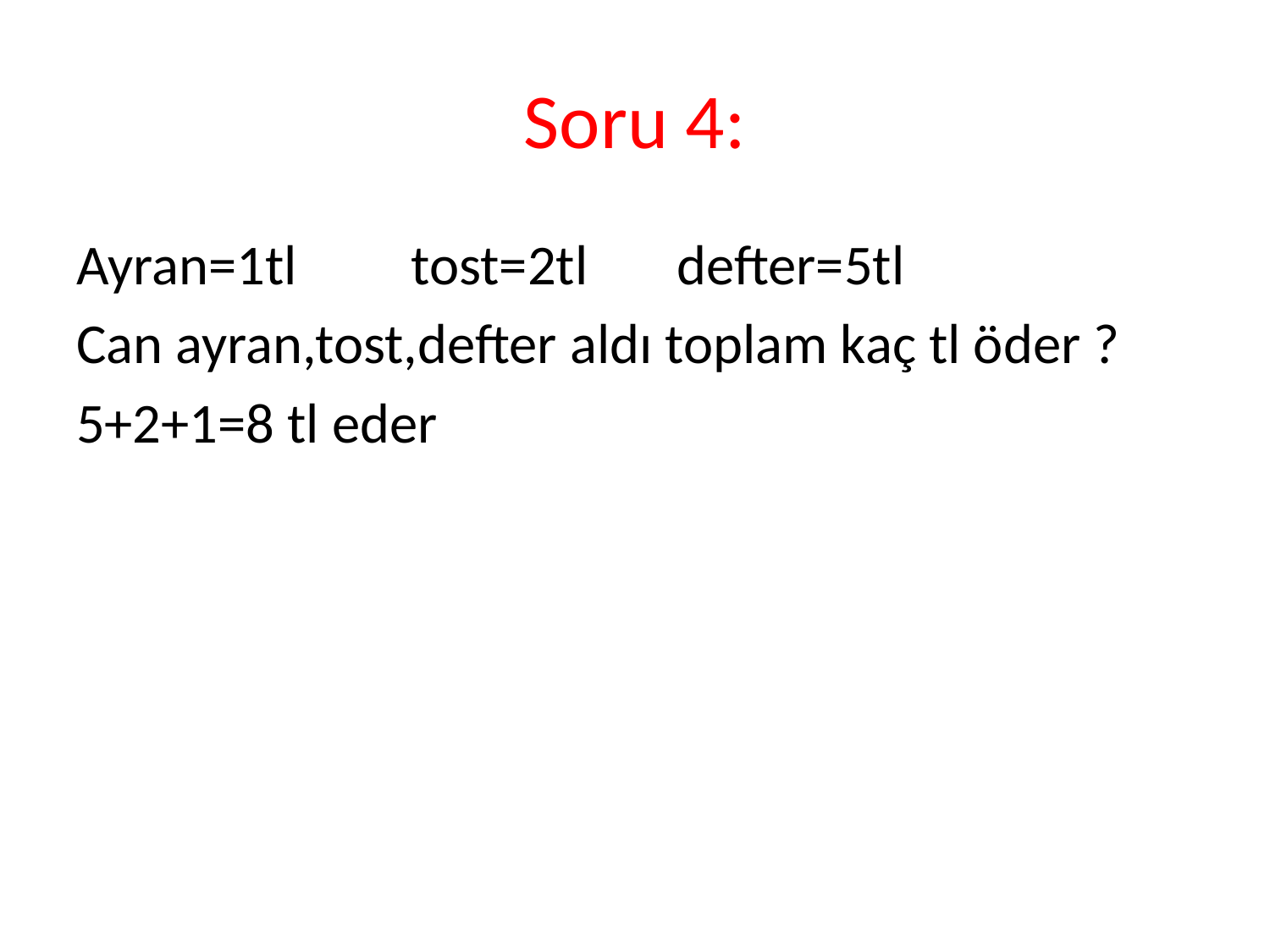

# Soru 4:
Ayran=1tl         tost=2tl       defter=5tl
Can ayran,tost,defter aldı toplam kaç tl öder ?
5+2+1=8 tl eder